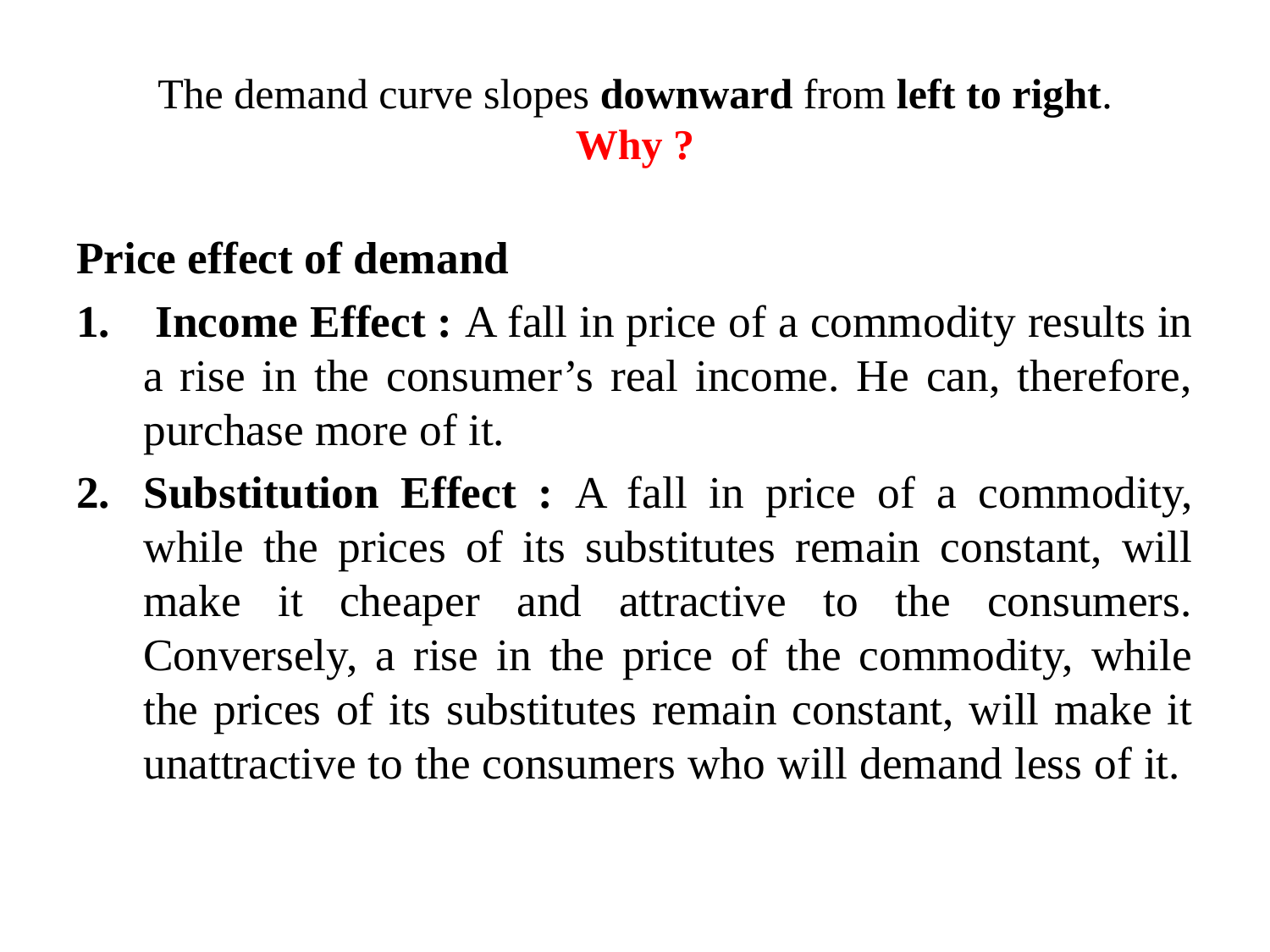

# The demand curve slopes downward from left to right. Why ?
Price effect of demand
 Income Effect : A fall in price of a commodity results in a rise in the consumer’s real income. He can, therefore, purchase more of it.
Substitution Effect : A fall in price of a commodity, while the prices of its substitutes remain constant, will make it cheaper and attractive to the consumers. Conversely, a rise in the price of the commodity, while the prices of its substitutes remain constant, will make it unattractive to the consumers who will demand less of it.